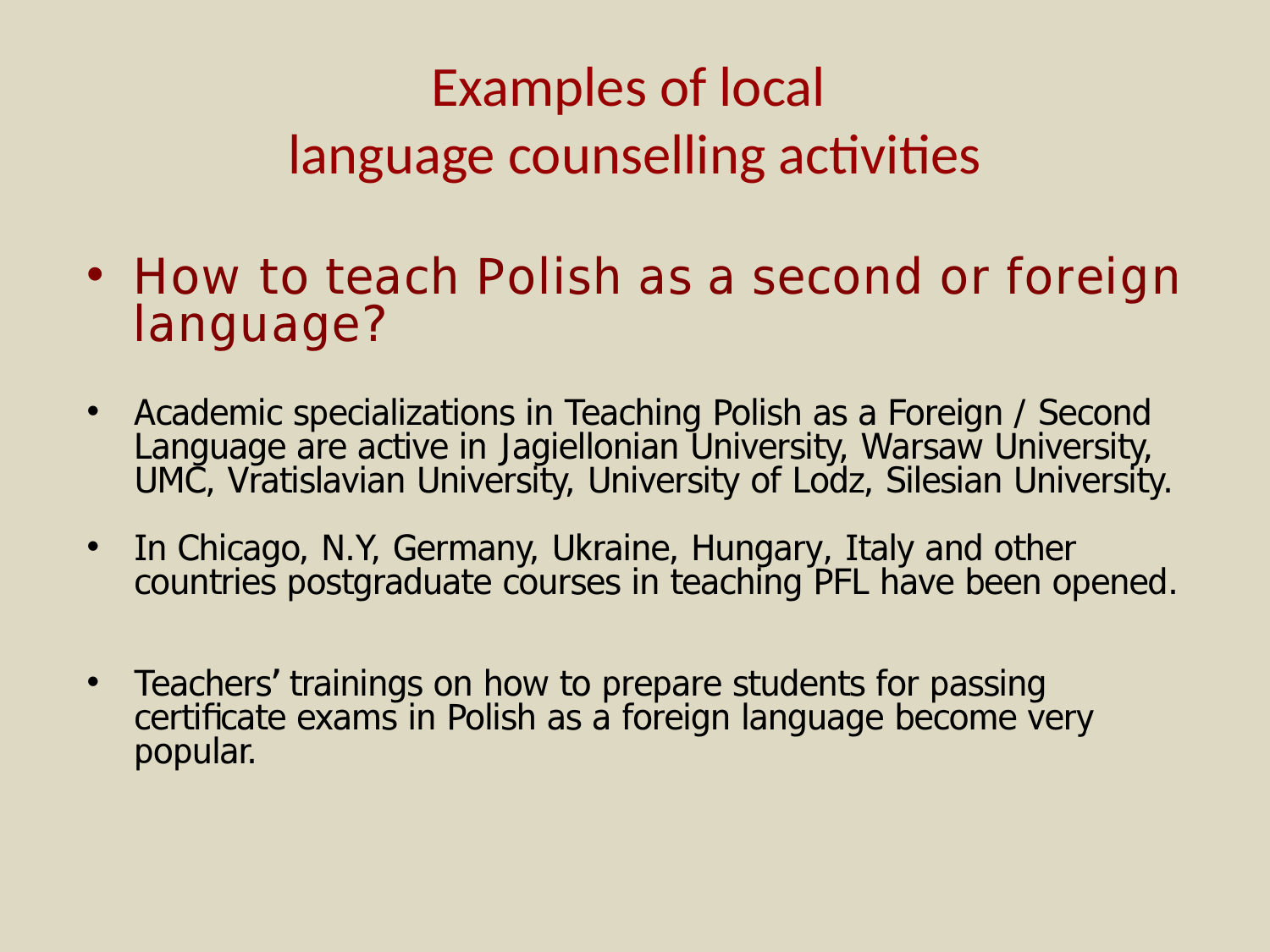

# Examples of local language counselling activities
How to teach Polish as a second or foreign language?

Academic specializations in Teaching Polish as a Foreign / Second Language are active in Jagiellonian University, Warsaw University, UMC, Vratislavian University, University of Lodz, Silesian University.

In Chicago, N.Y, Germany, Ukraine, Hungary, Italy and other countries postgraduate courses in teaching PFL have been opened.

Teachers’ trainings on how to prepare students for passing certificate exams in Polish as a foreign language become very popular.